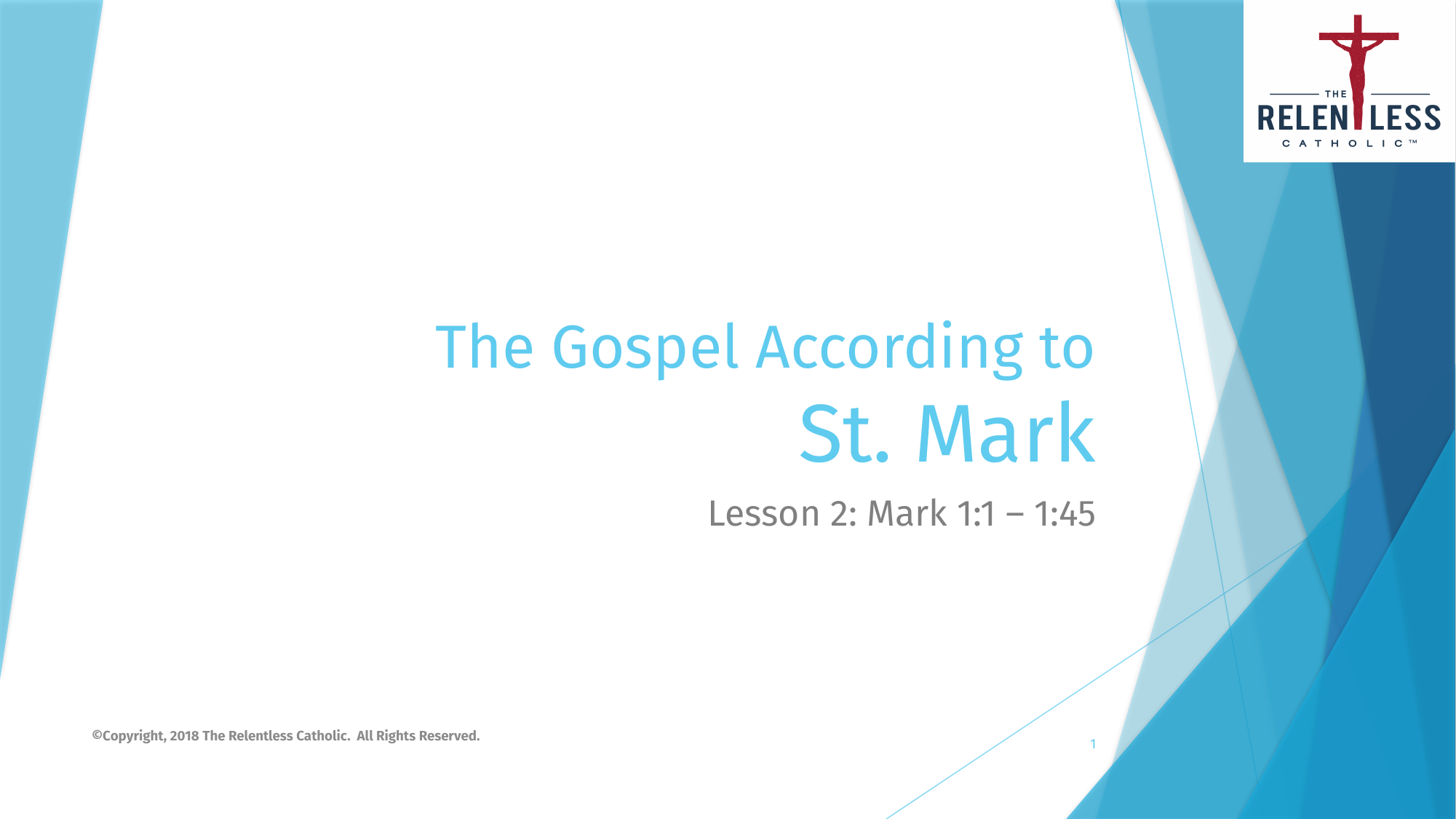

# The Gospel According to St. Mark
Lesson 2: Mark 1:1 – 1:45
©Copyright, 2018 The Relentless Catholic.  All Rights Reserved.

1